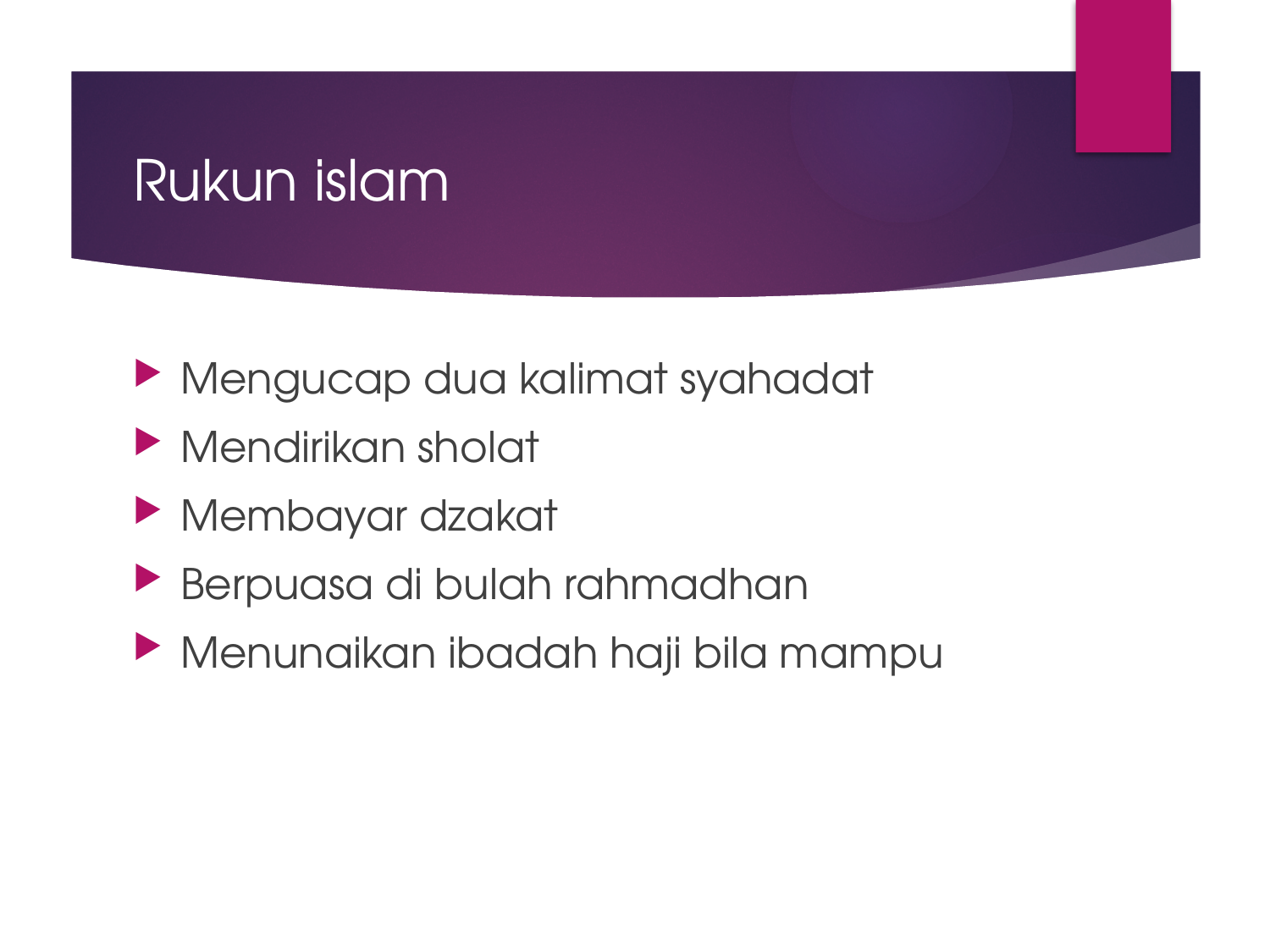

# Rukun islam
Mengucap dua kalimat syahadat
Mendirikan sholat
Membayar dzakat
Berpuasa di bulah rahmadhan
Menunaikan ibadah haji bila mampu